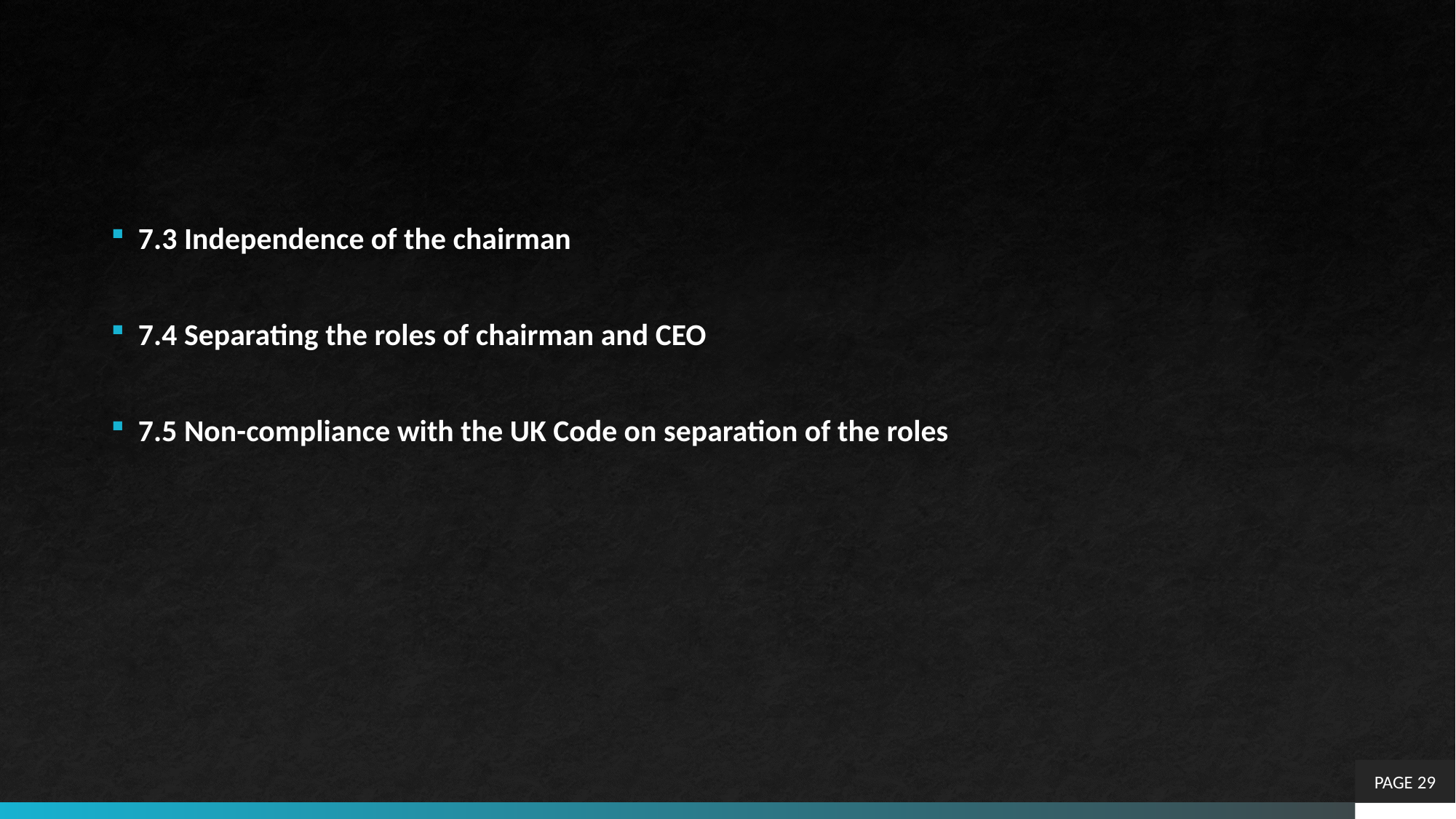

#
7.3 Independence of the chairman

7.4 Separating the roles of chairman and CEO

7.5 Non-compliance with the UK Code on separation of the roles

PAGE 29